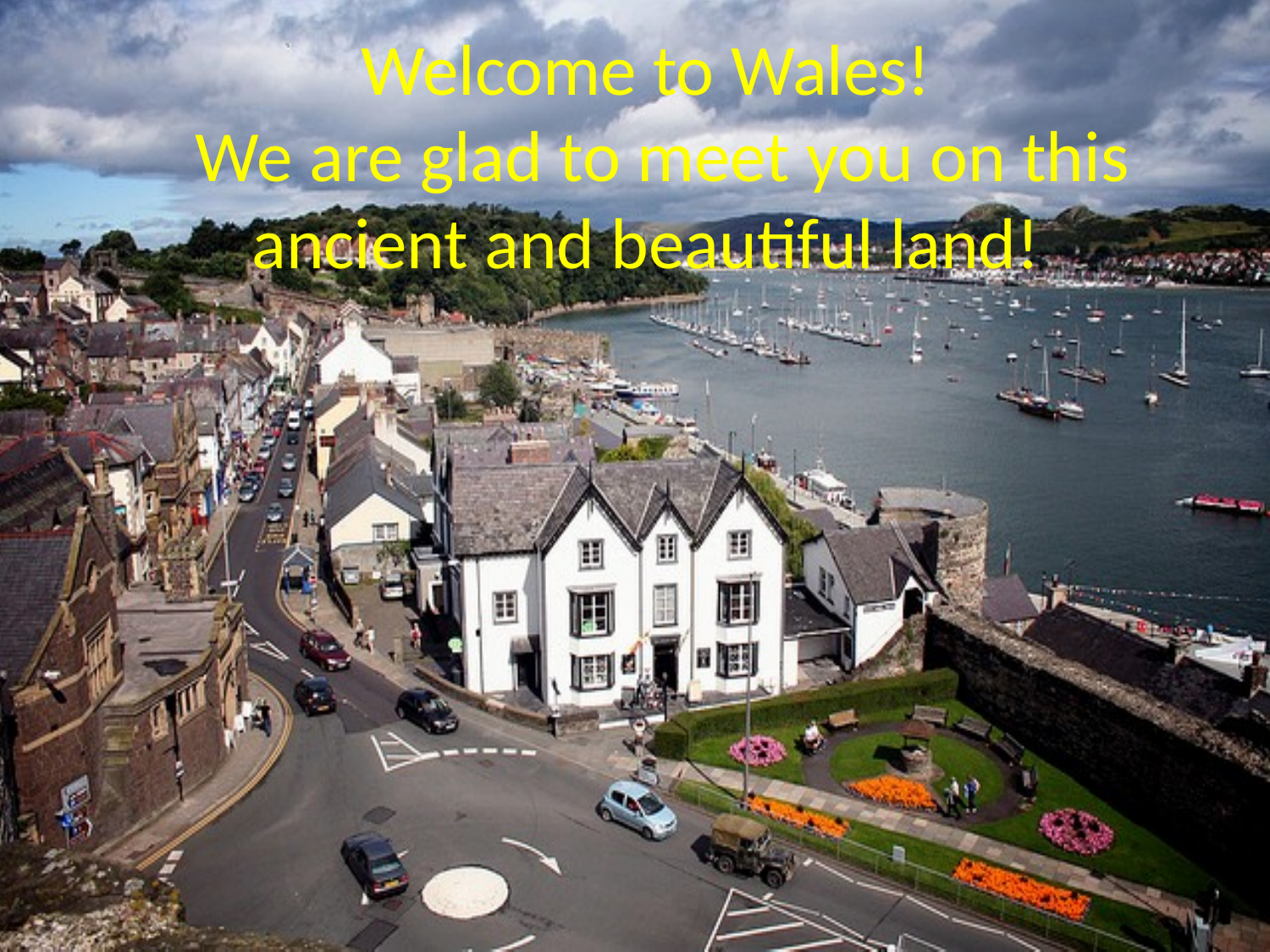

# Welcome to Wales! We are glad to meet you on this ancient and beautiful land!